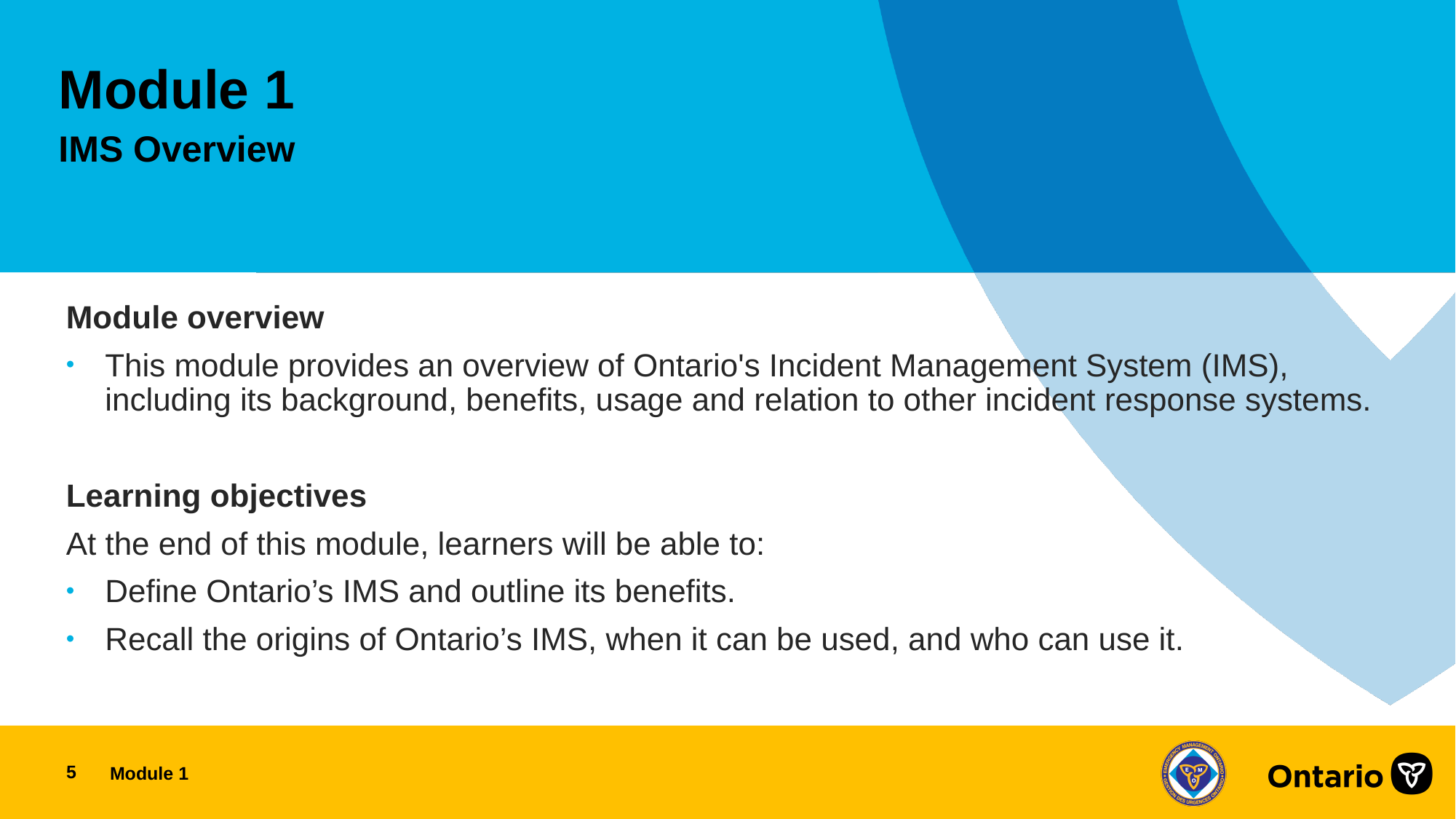

Module 1
IMS Overview
Module overview
This module provides an overview of Ontario's Incident Management System (IMS), including its background, benefits, usage and relation to other incident response systems.

Learning objectives
At the end of this module, learners will be able to:
Define Ontario’s IMS and outline its benefits.
Recall the origins of Ontario’s IMS, when it can be used, and who can use it.
5
Module 1